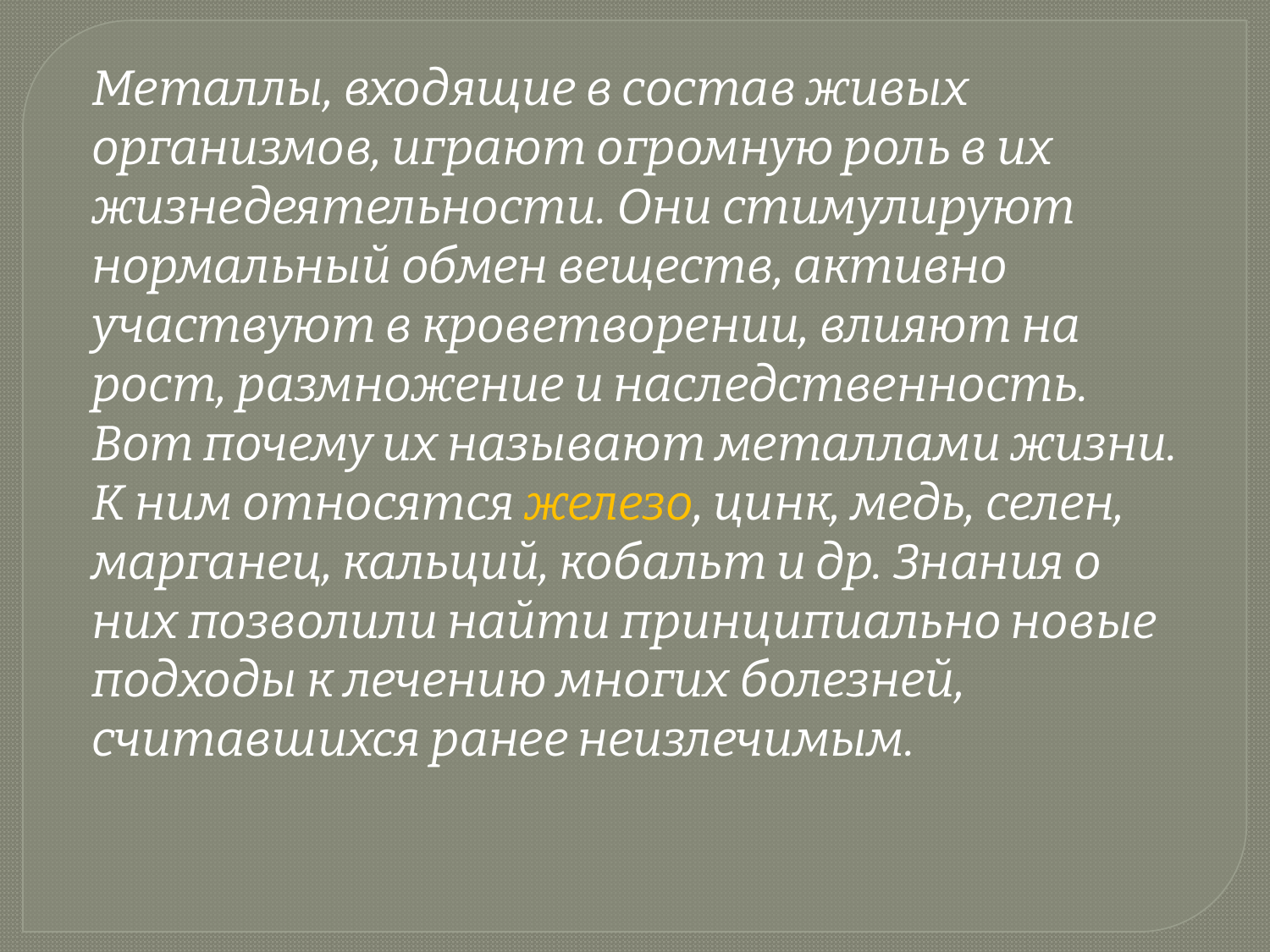

Металлы, входящие в состав живых организмов, играют огромную роль в их жизнедеятельности. Они стимулируют нормальный обмен веществ, активно участвуют в кроветворении, влияют на рост, размножение и наследственность. Вот почему их называют металлами жизни. К ним относятся железо, цинк, медь, селен, марганец, кальций, кобальт и др. Знания о них позволили найти принципиально новые подходы к лечению многих болезней, считавшихся ранее неизлечимым.